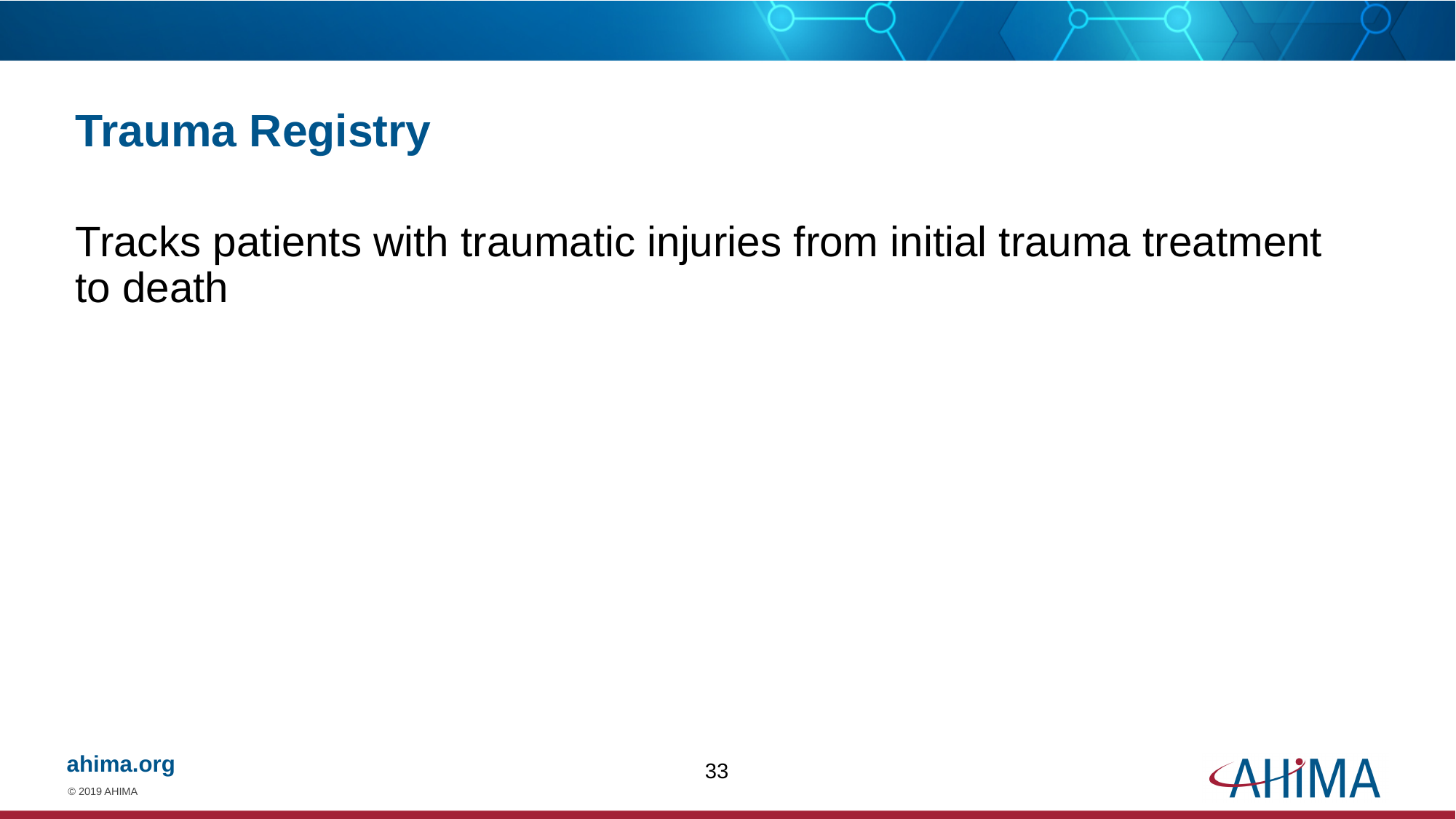

# Trauma Registry
Tracks patients with traumatic injuries from initial trauma treatment to death